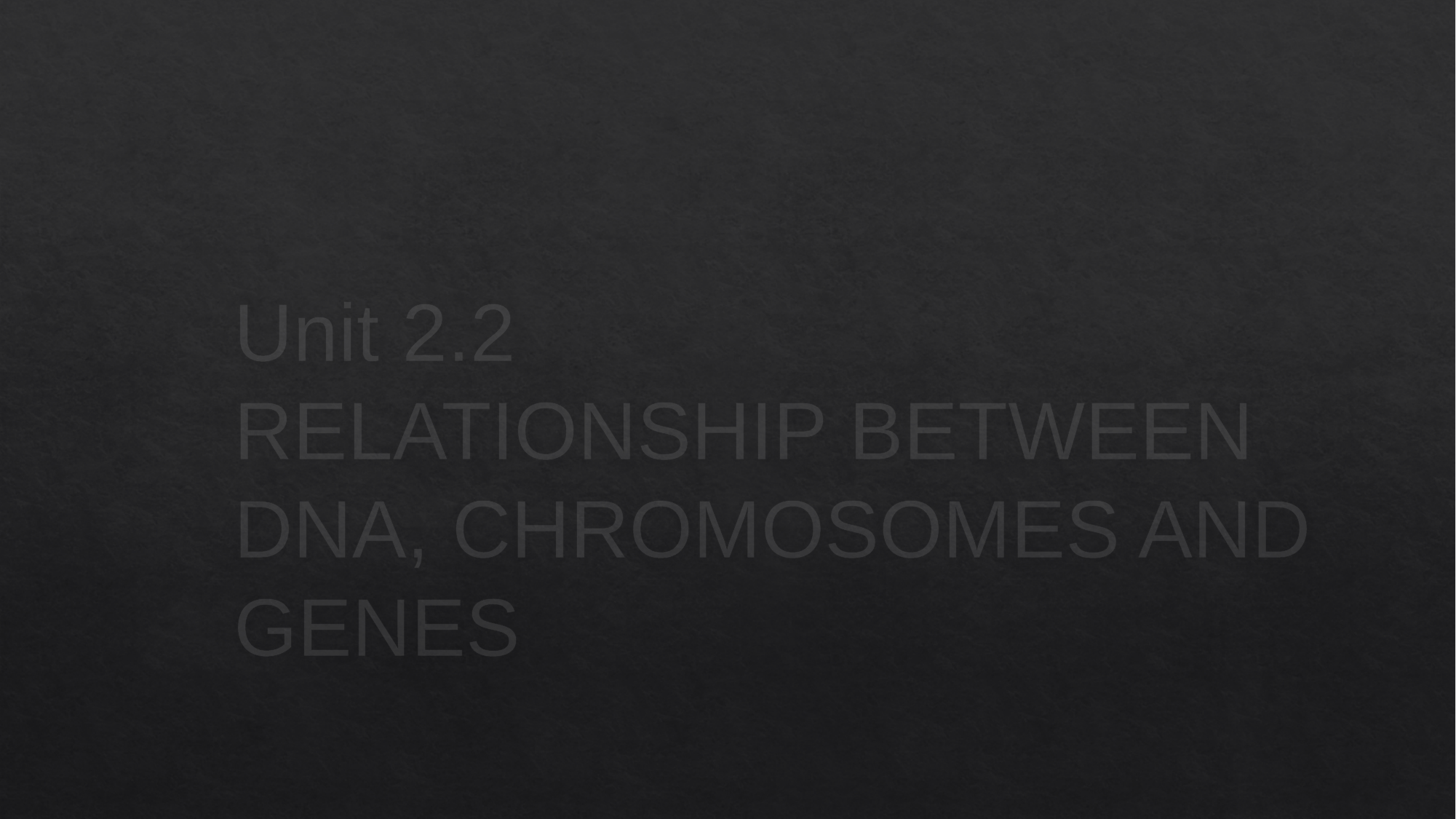

# Unit 2.2 RELATIONSHIP BETWEEN DNA, CHROMOSOMES AND GENES